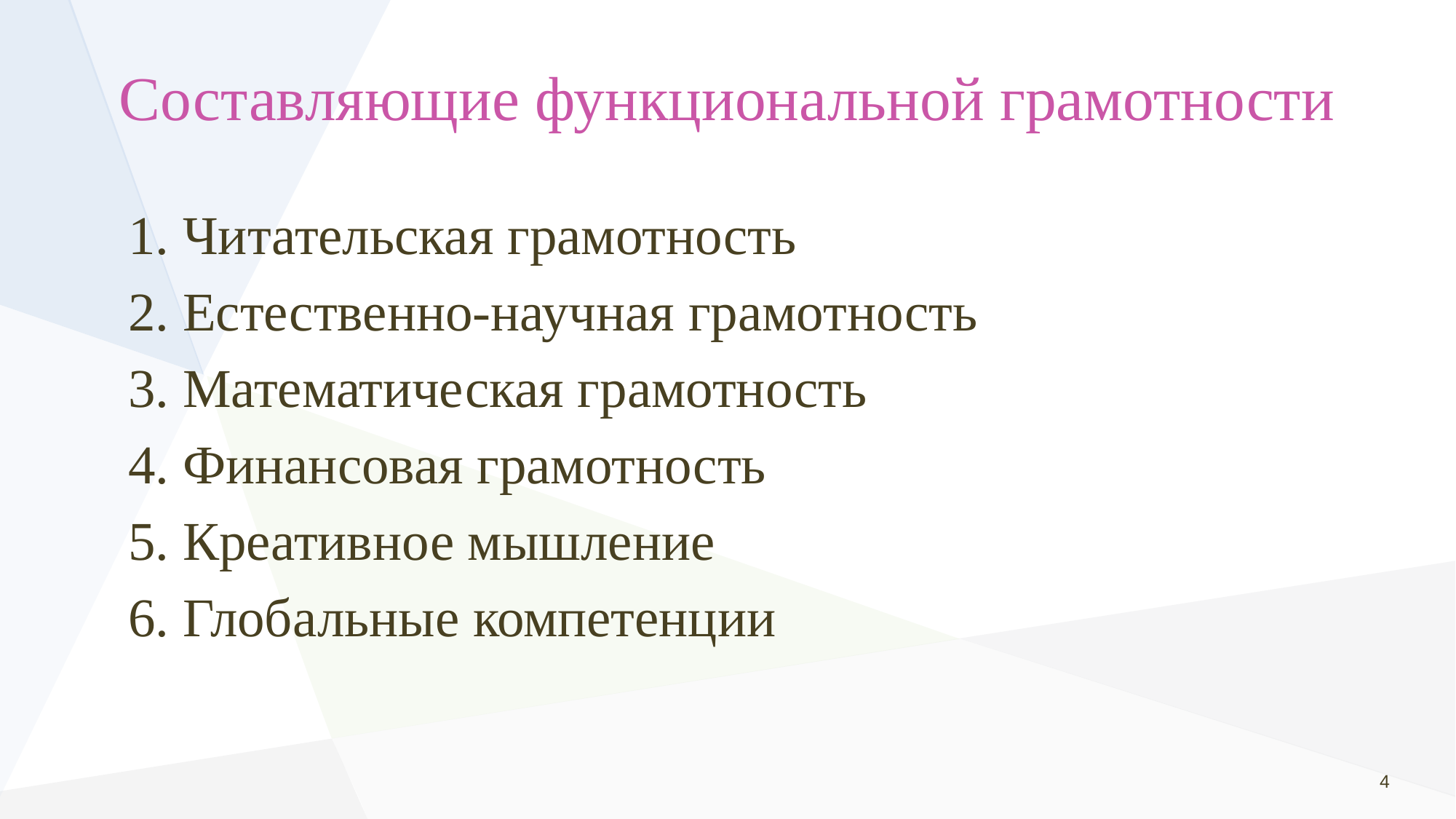

# Составляющие функциональной грамотности
1. Читательская грамотность
2. Естественно-научная грамотность
3. Математическая грамотность
4. Финансовая грамотность
5. Креативное мышление
6. Глобальные компетенции
4